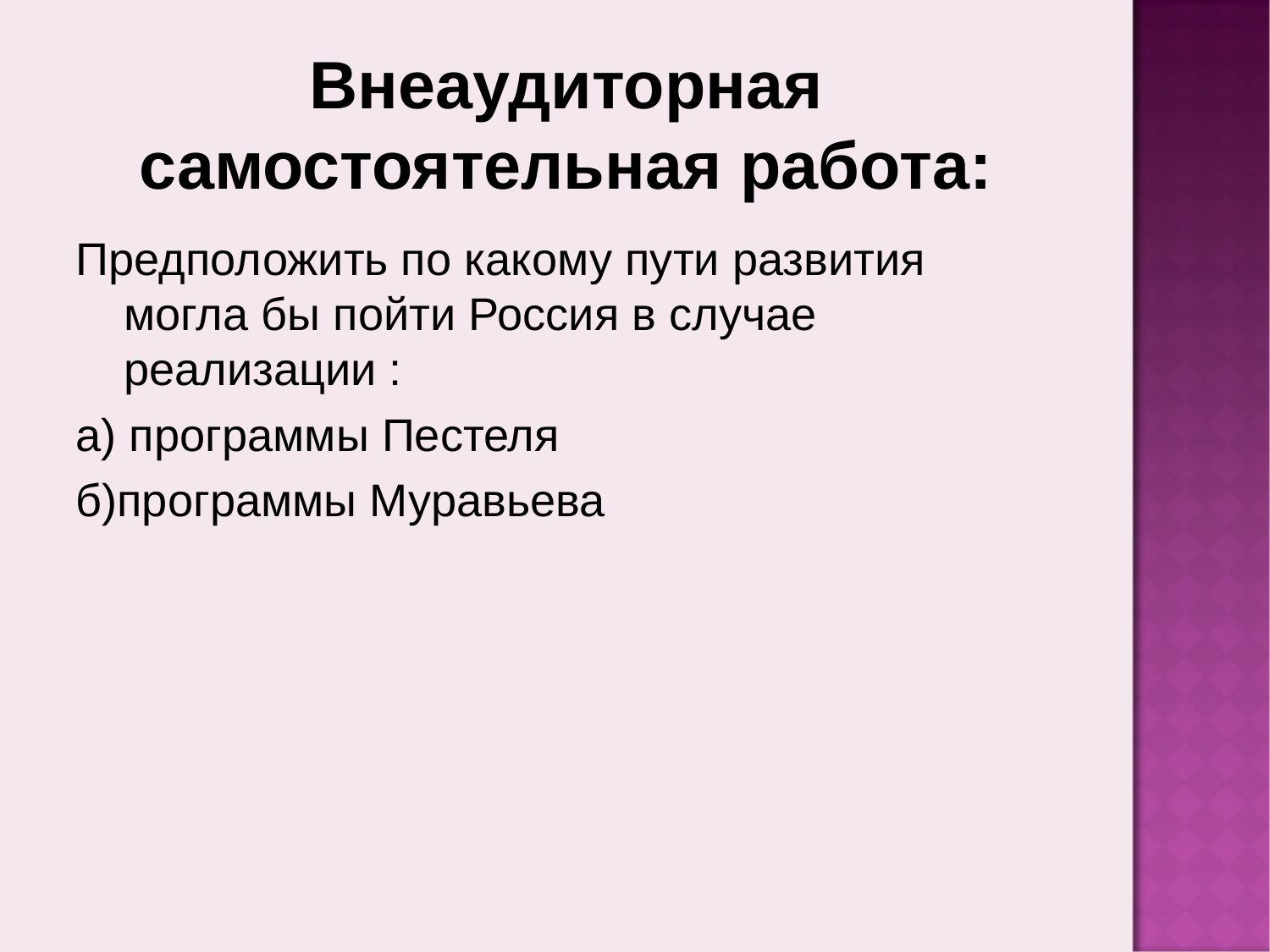

# Внеаудиторная самостоятельная работа:
Предположить по какому пути развития могла бы пойти Россия в случае реализации :
а) программы Пестеля
б)программы Муравьева